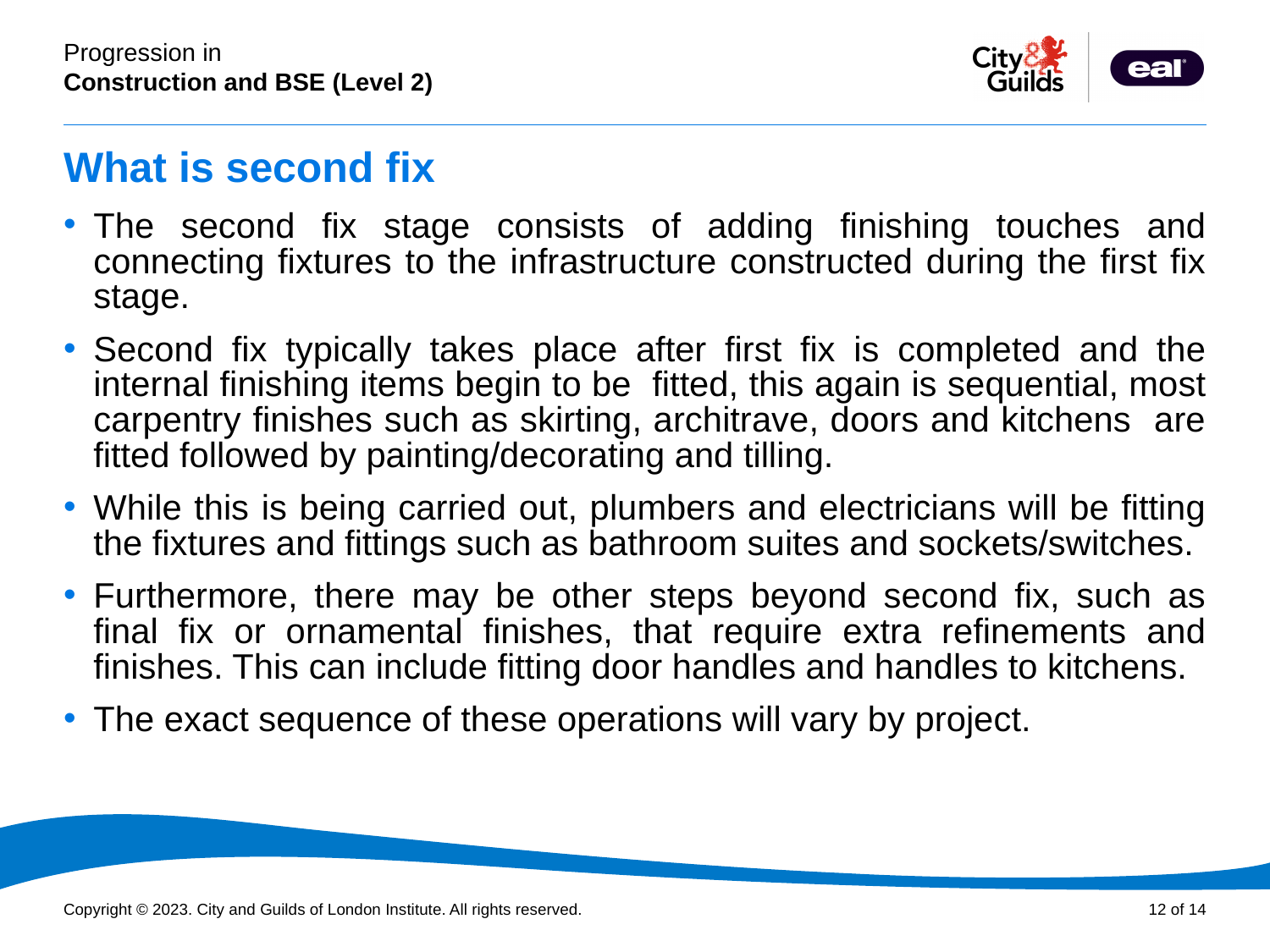

# What is second fix
The second fix stage consists of adding finishing touches and connecting fixtures to the infrastructure constructed during the first fix stage.
Second fix typically takes place after first fix is completed and the internal finishing items begin to be  fitted, this again is sequential, most carpentry finishes such as skirting, architrave, doors and kitchens  are fitted followed by painting/decorating and tilling.
While this is being carried out, plumbers and electricians will be fitting the fixtures and fittings such as bathroom suites and sockets/switches.
Furthermore, there may be other steps beyond second fix, such as final fix or ornamental finishes, that require extra refinements and finishes. This can include fitting door handles and handles to kitchens.
The exact sequence of these operations will vary by project.